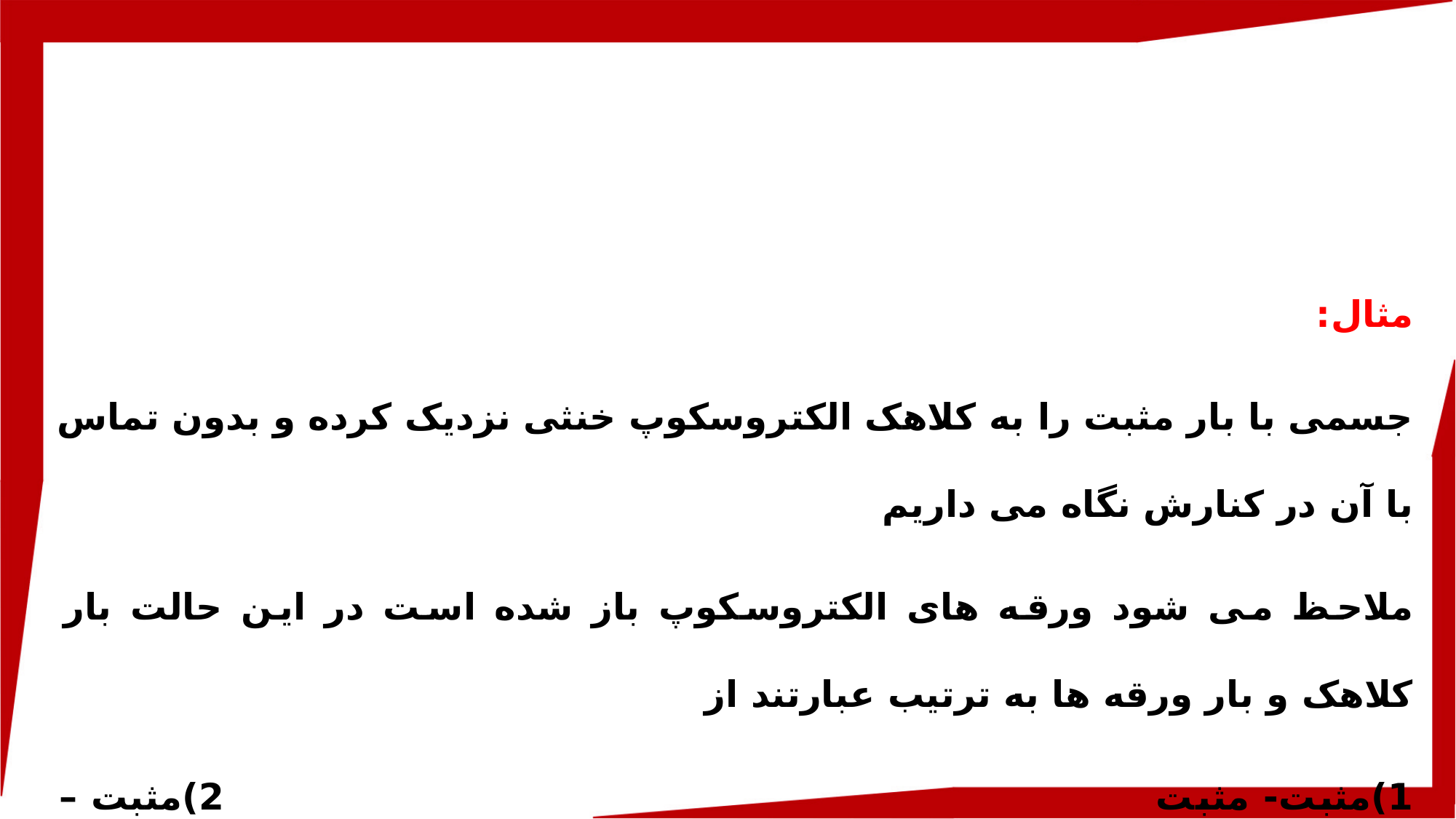

مثال:
جسمی با بار مثبت را به کلاهک الکتروسکوپ خنثی نزدیک کرده و بدون تماس با آن در کنارش نگاه می داریم
ملاحظ می شود ورقه های الکتروسکوپ باز شده است در این حالت بار کلاهک و بار ورقه ها به ترتیب عبارتند از
1)مثبت- مثبت                                                                 2)مثبت – منفی
3)منفی- مثبت                                                                4)منفی- منفی